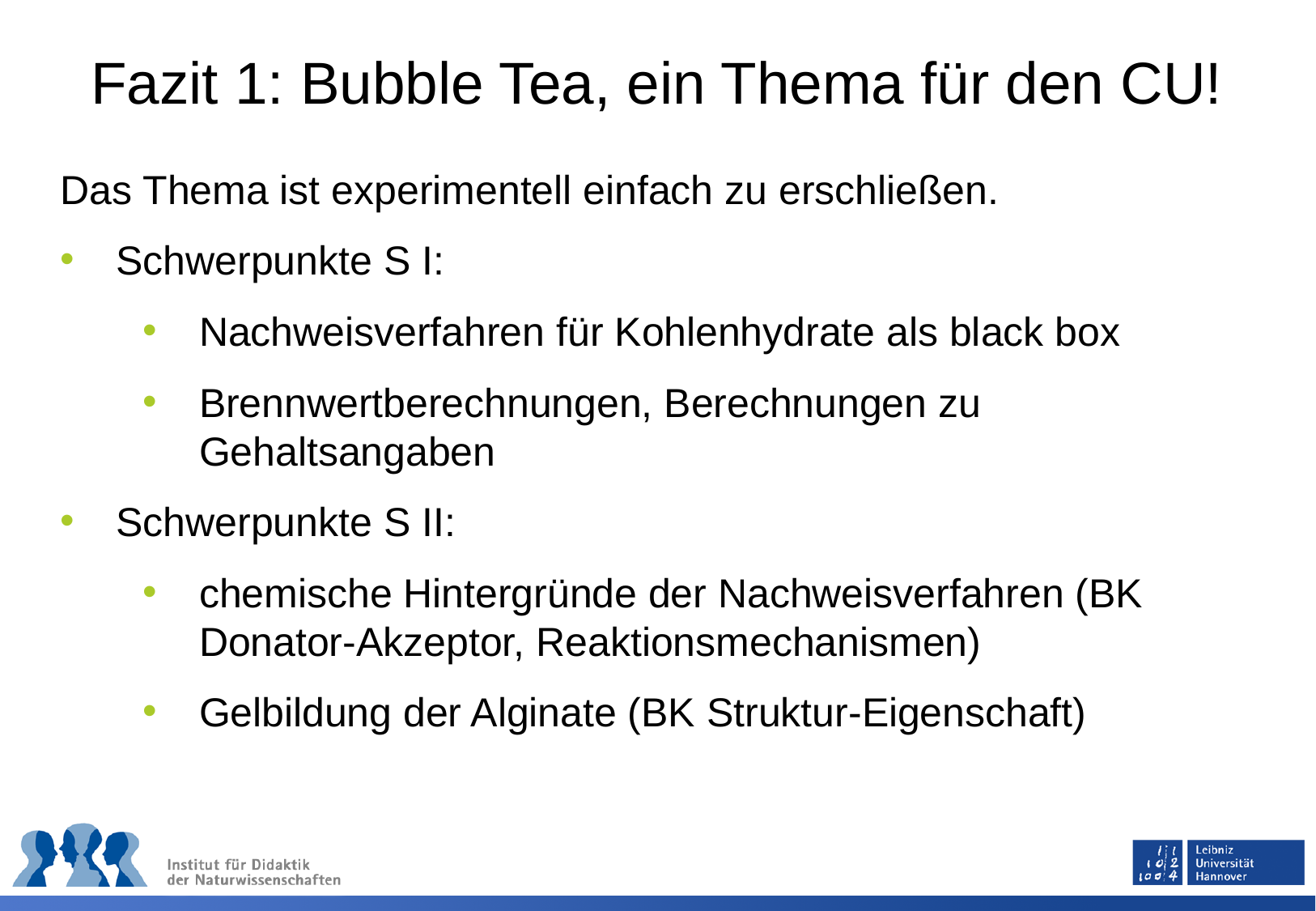

# Fazit 1: Bubble Tea, ein Thema für den CU!
Das Thema ist experimentell einfach zu erschließen.
Schwerpunkte S I:
Nachweisverfahren für Kohlenhydrate als black box
Brennwertberechnungen, Berechnungen zu Gehaltsangaben
Schwerpunkte S II:
chemische Hintergründe der Nachweisverfahren (BK Donator-Akzeptor, Reaktionsmechanismen)
Gelbildung der Alginate (BK Struktur-Eigenschaft)